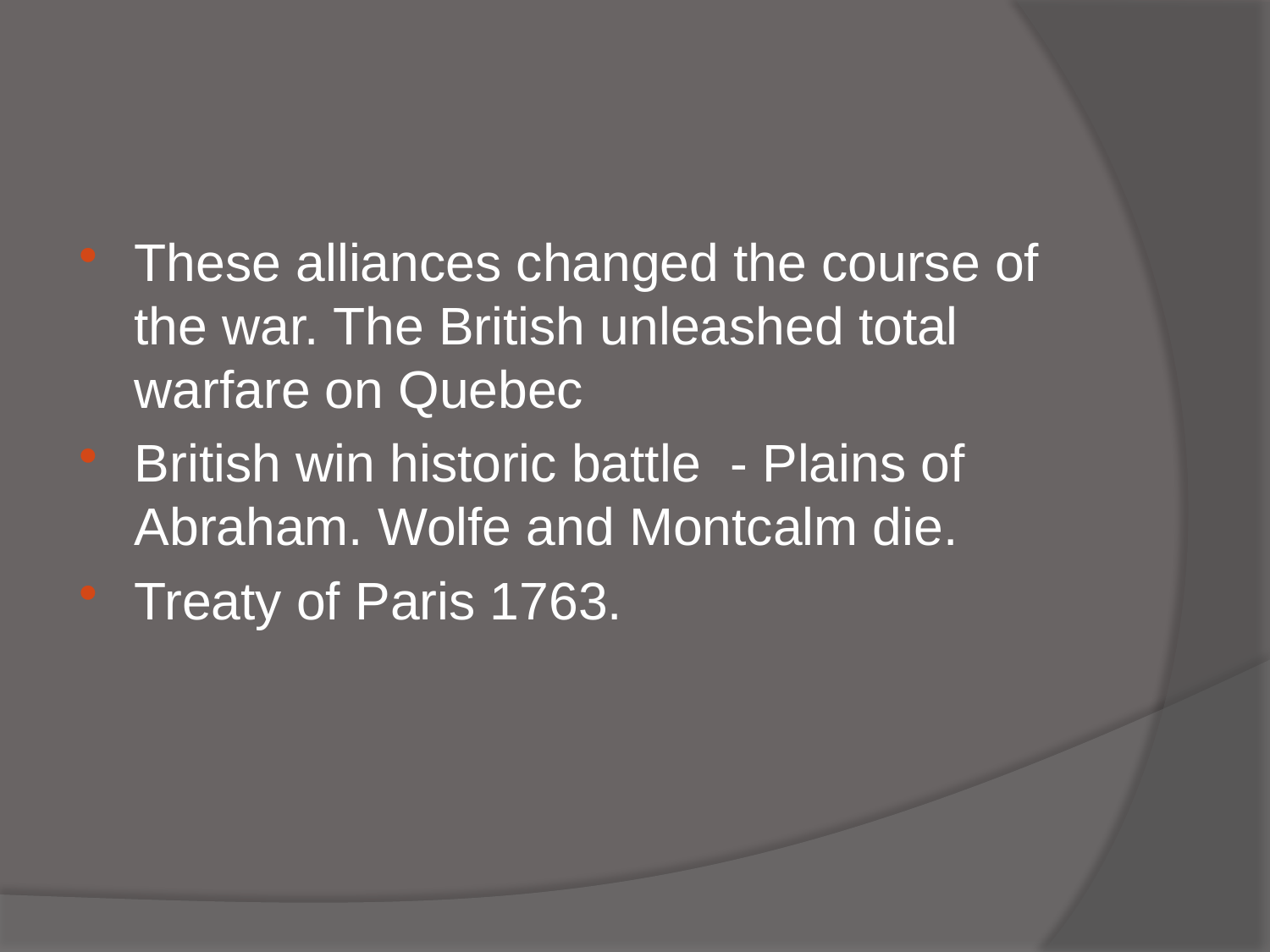

#
These alliances changed the course of the war. The British unleashed total warfare on Quebec
British win historic battle  - Plains of Abraham. Wolfe and Montcalm die.
Treaty of Paris 1763.